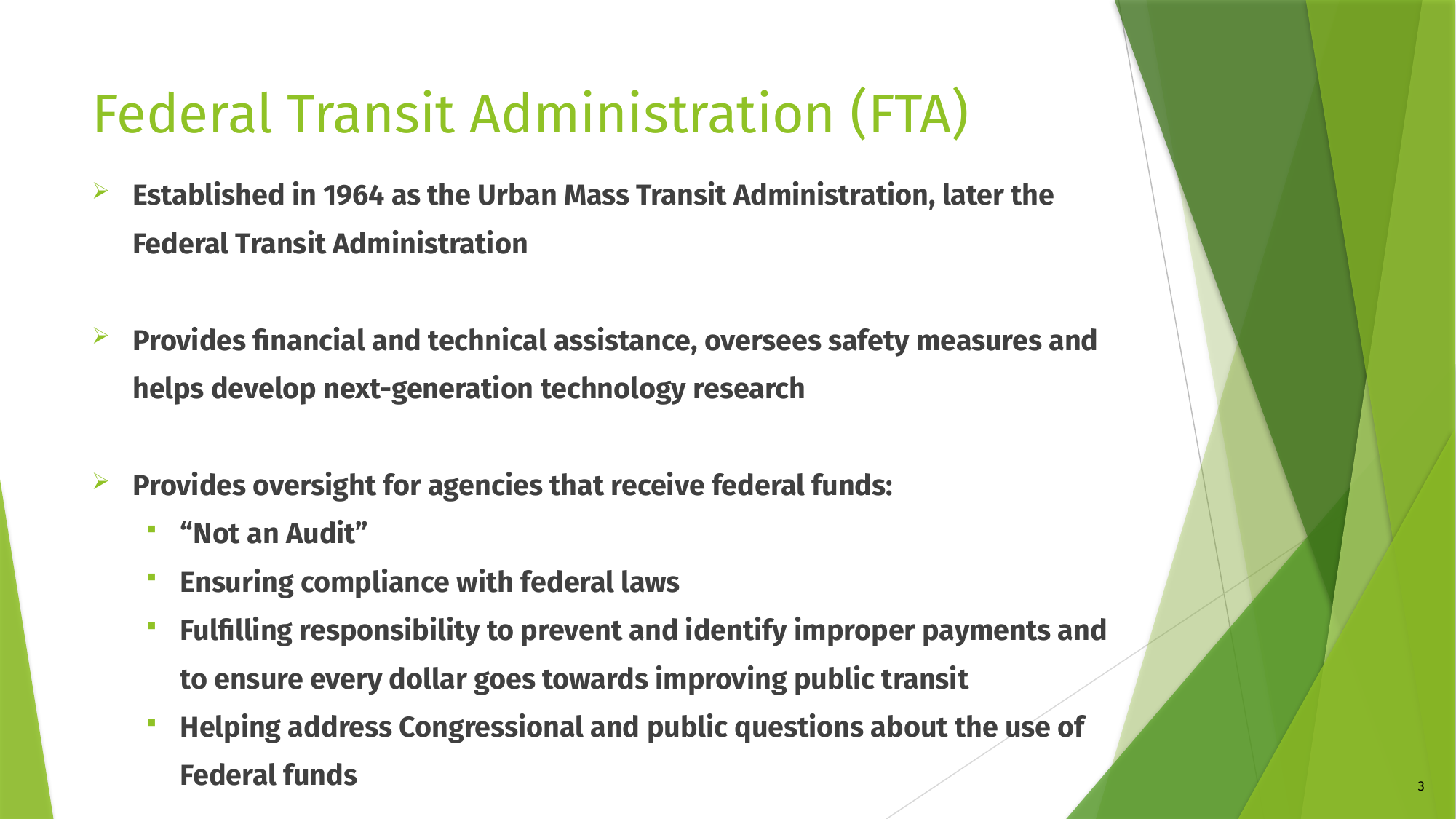

# Federal Transit Administration (FTA)
Established in 1964 as the Urban Mass Transit Administration, later the Federal Transit Administration

Provides financial and technical assistance, oversees safety measures and helps develop next-generation technology research

Provides oversight for agencies that receive federal funds:
“Not an Audit”
Ensuring compliance with federal laws
Fulfilling responsibility to prevent and identify improper payments and to ensure every dollar goes towards improving public transit
Helping address Congressional and public questions about the use of Federal funds
3